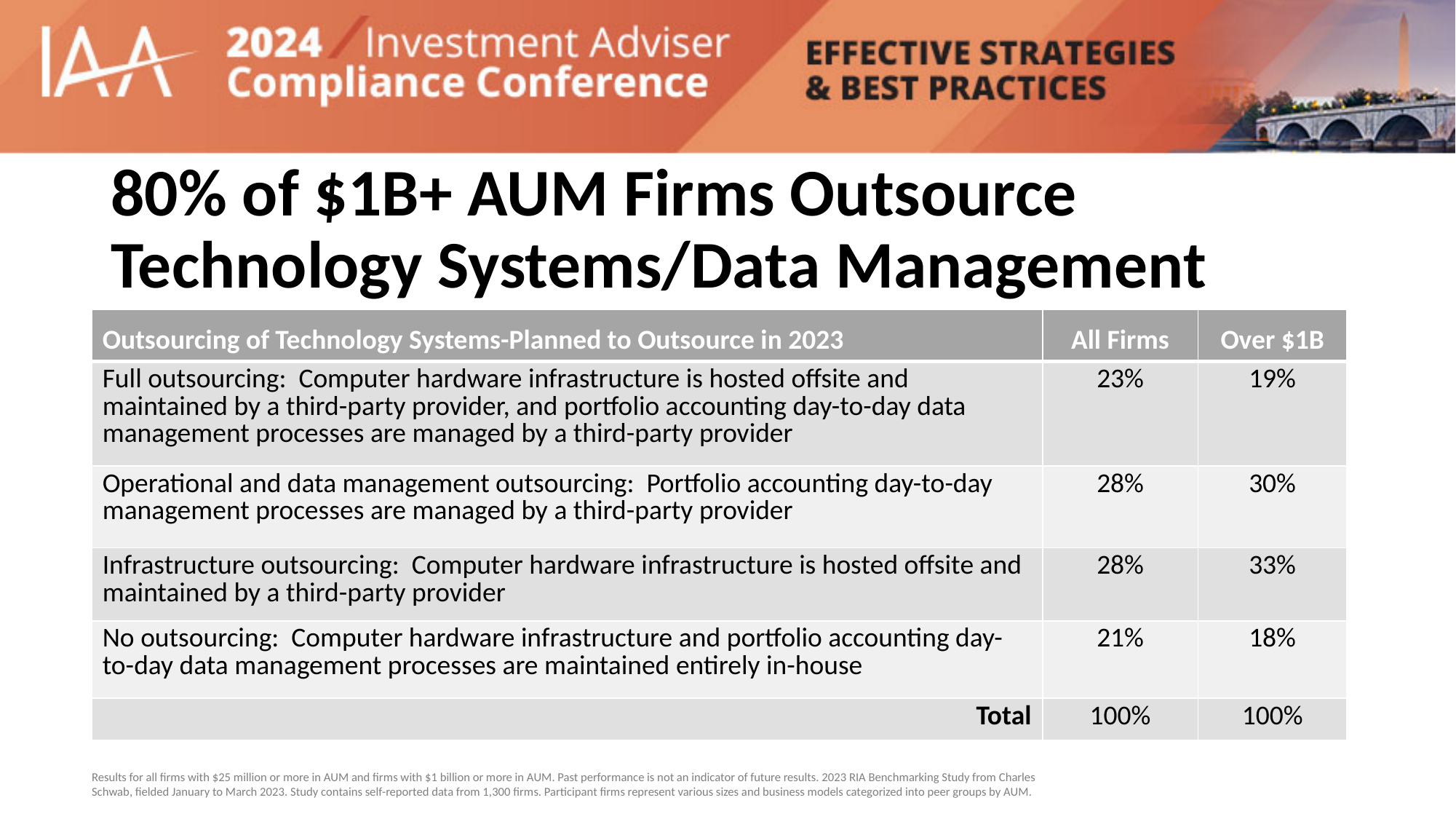

# 80% of $1B+ AUM Firms Outsource Technology Systems/Data Management
| Outsourcing of Technology Systems-Planned to Outsource in 2023 | All Firms | Over $1B |
| --- | --- | --- |
| Full outsourcing: Computer hardware infrastructure is hosted offsite and maintained by a third-party provider, and portfolio accounting day-to-day data management processes are managed by a third-party provider | 23% | 19% |
| Operational and data management outsourcing: Portfolio accounting day-to-day management processes are managed by a third-party provider | 28% | 30% |
| Infrastructure outsourcing: Computer hardware infrastructure is hosted offsite and maintained by a third-party provider | 28% | 33% |
| No outsourcing: Computer hardware infrastructure and portfolio accounting day-to-day data management processes are maintained entirely in-house | 21% | 18% |
| Total | 100% | 100% |
Results for all firms with $25 million or more in AUM and firms with $1 billion or more in AUM. Past performance is not an indicator of future results. 2023 RIA Benchmarking Study from Charles Schwab, fielded January to March 2023. Study contains self-reported data from 1,300 firms. Participant firms represent various sizes and business models categorized into peer groups by AUM.